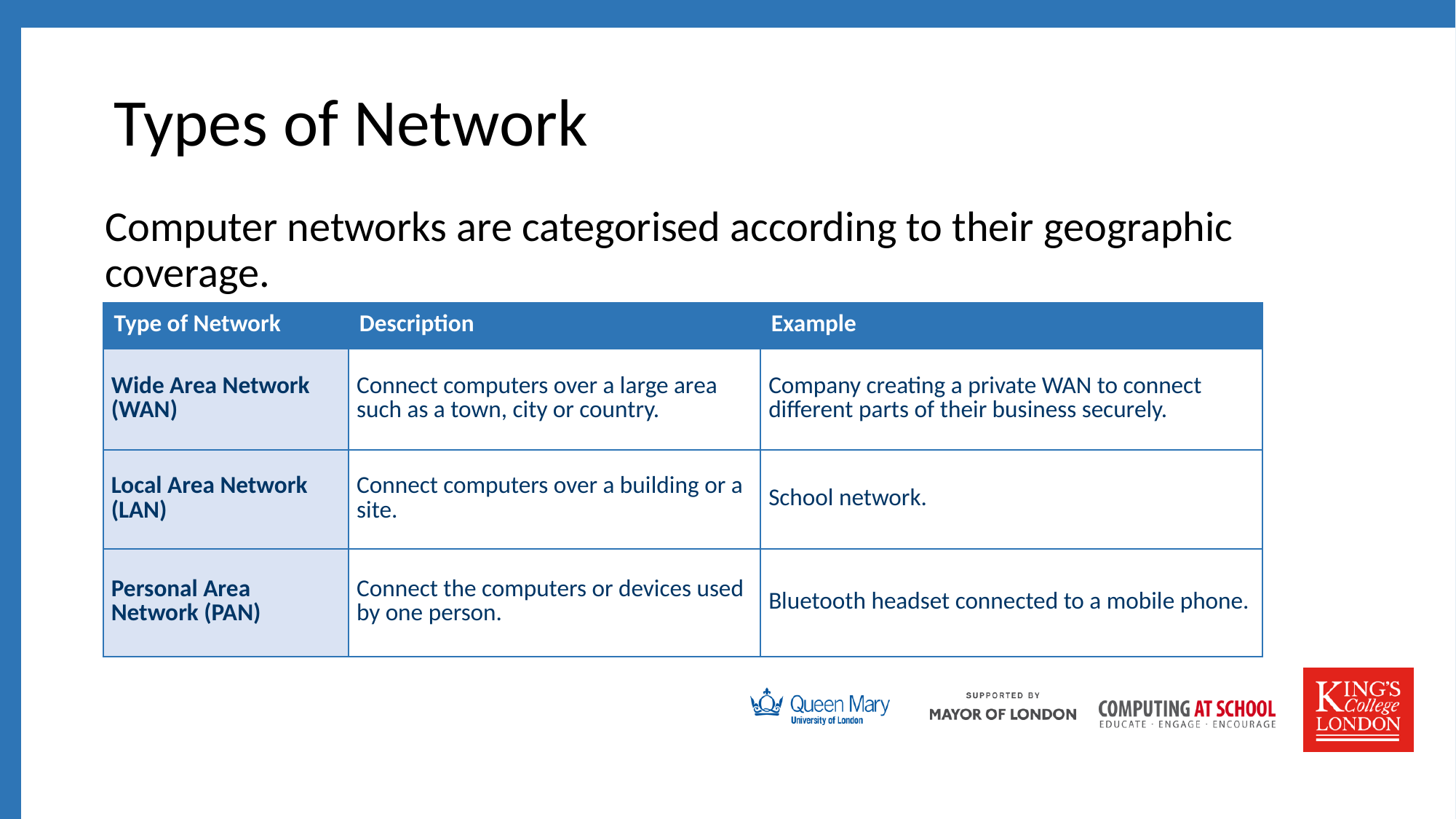

# Types of Network
Computer networks are categorised according to their geographic coverage.
| Type of Network | Description | Example |
| --- | --- | --- |
| Wide Area Network (WAN) | Connect computers over a large area such as a town, city or country. | Company creating a private WAN to connect different parts of their business securely. |
| Local Area Network (LAN) | Connect computers over a building or a site. | School network. |
| Personal Area Network (PAN) | Connect the computers or devices used by one person. | Bluetooth headset connected to a mobile phone. |